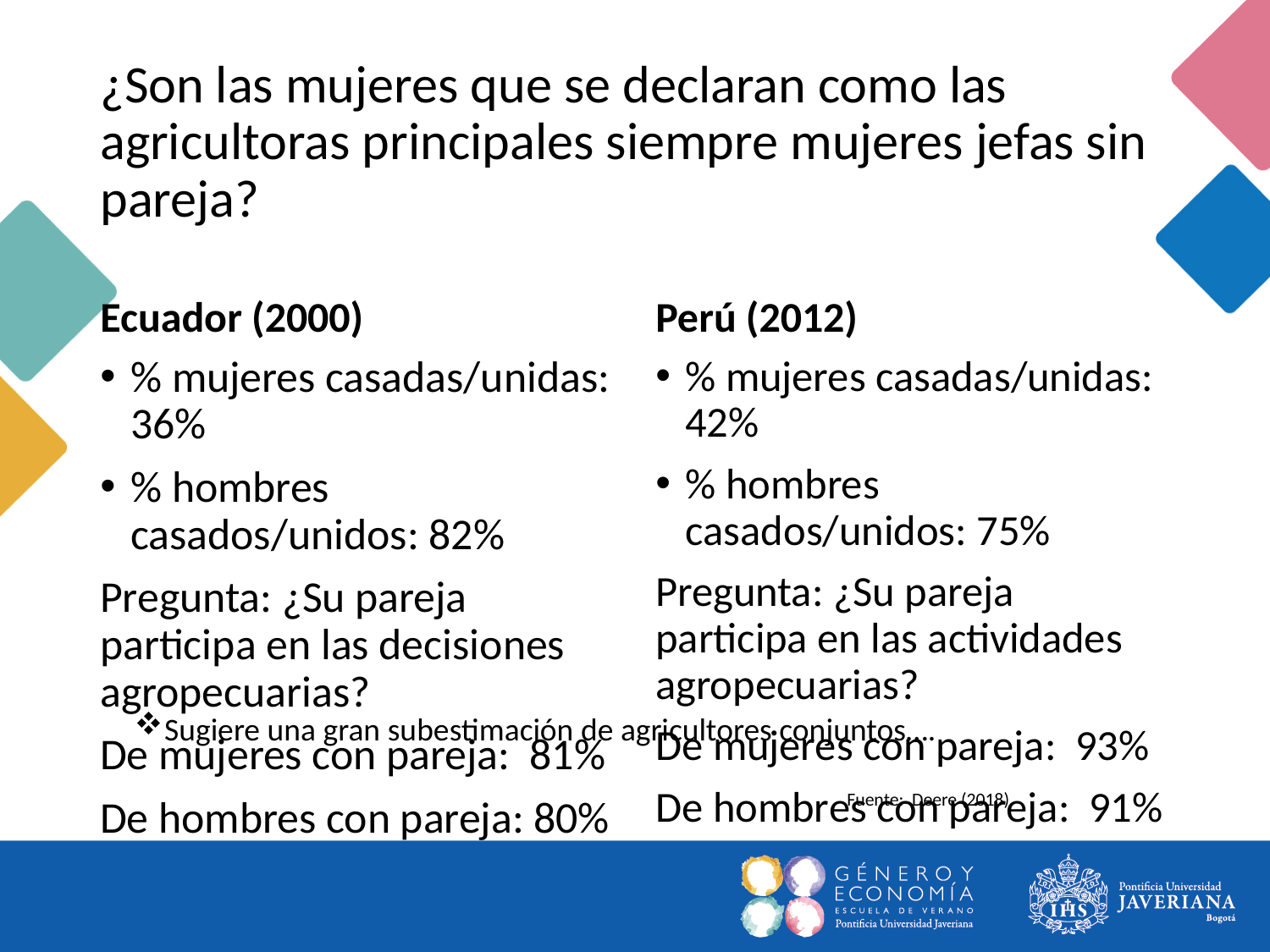

# ¿Son las mujeres que se declaran como las agricultoras principales siempre mujeres jefas sin pareja?
Ecuador (2000)
Perú (2012)
% mujeres casadas/unidas: 36%
% hombres casados/unidos: 82%
Pregunta: ¿Su pareja participa en las decisiones agropecuarias?
De mujeres con pareja:  81%
De hombres con pareja: 80%
% mujeres casadas/unidas: 42%
% hombres casados/unidos: 75%
Pregunta: ¿Su pareja participa en las actividades agropecuarias?
De mujeres con pareja:  93%
De hombres con pareja:  91%
Sugiere una gran subestimación de agricultores conjuntos….
Fuente:  Deere (2018)